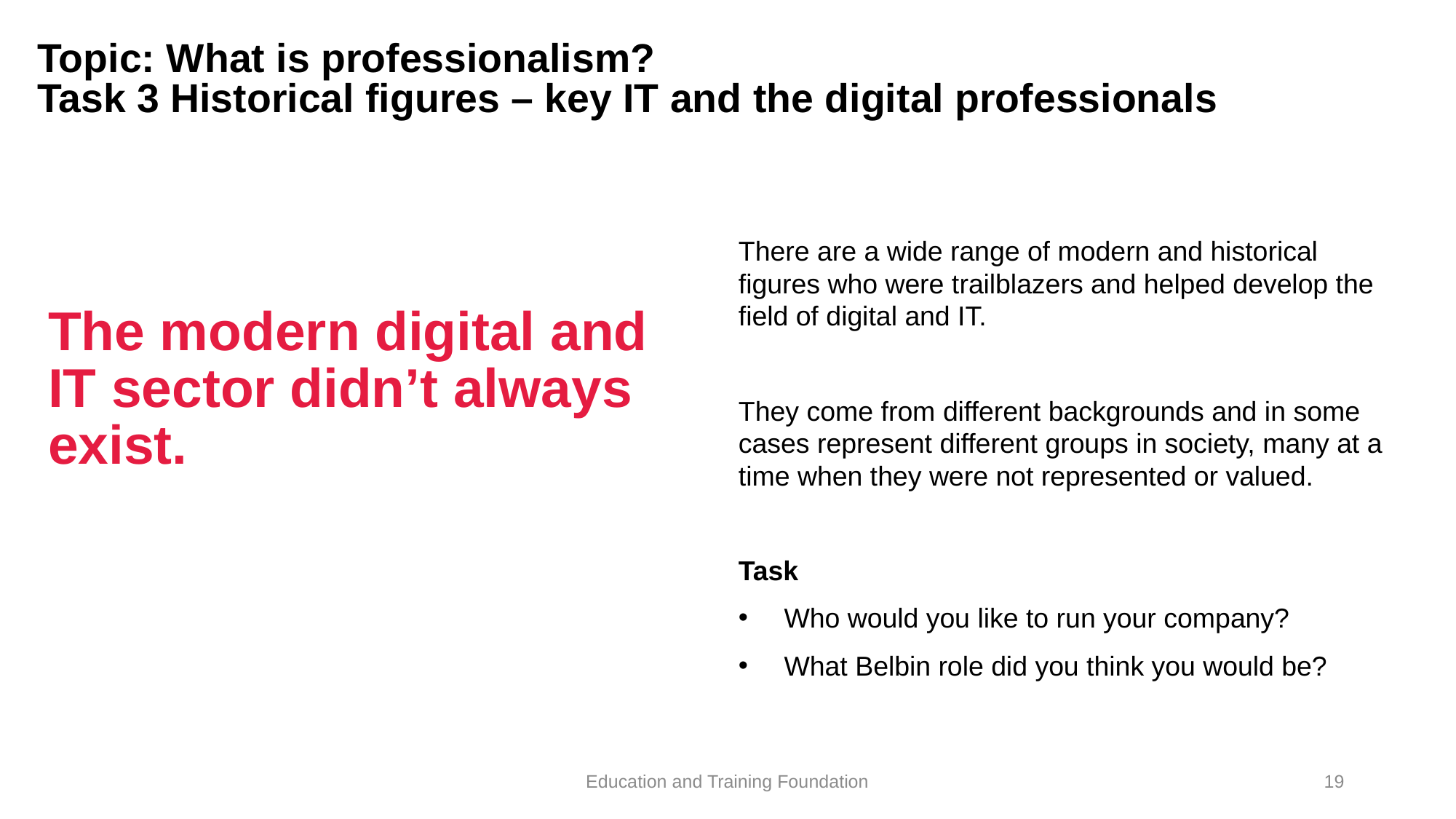

# Topic: What is professionalism? Task 3 Historical figures – key IT and the digital professionals

There are a wide range of modern and historical figures who were trailblazers and helped develop the field of digital and IT.

They come from different backgrounds and in some cases represent different groups in society, many at a time when they were not represented or valued.

Task
Who would you like to run your company?
What Belbin role did you think you would be?

The modern digital and IT sector didn’t always exist.

Education and Training Foundation
19